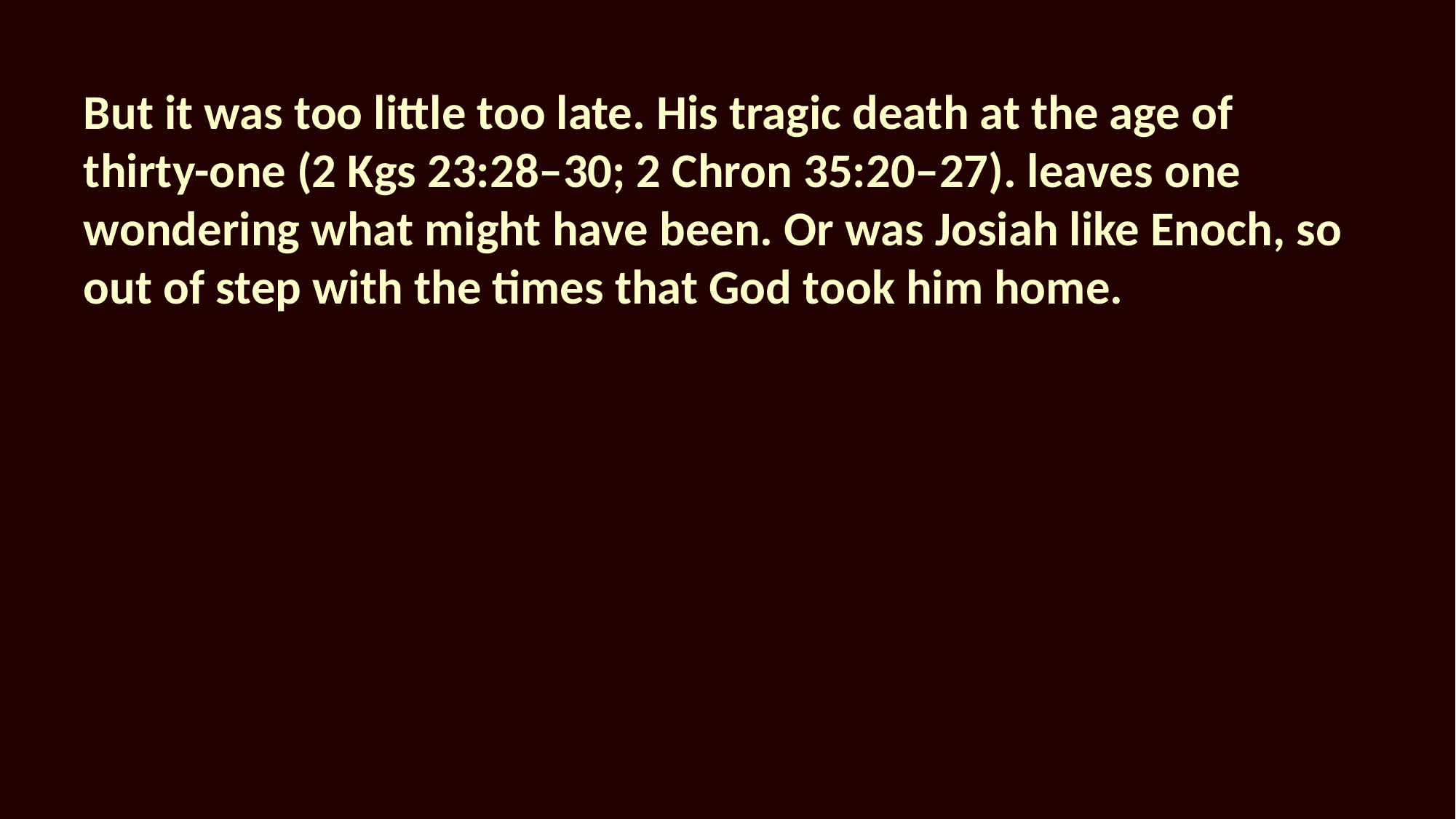

But it was too little too late. His tragic death at the age of thirty-one (2 Kgs 23:28–30; 2 Chron 35:20–27). leaves one wondering what might have been. Or was Josiah like Enoch, so out of step with the times that God took him home.